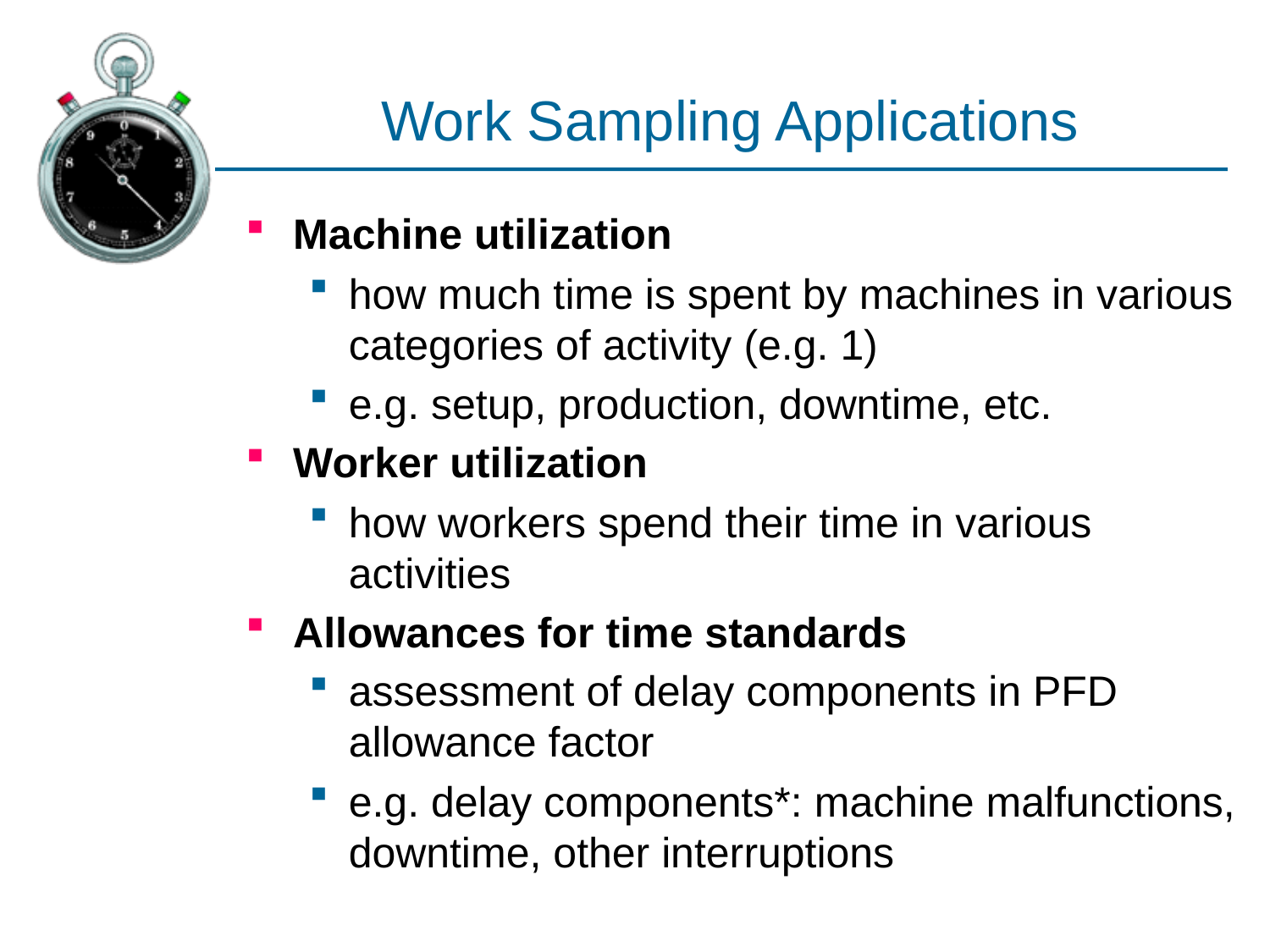

# Work Sampling Applications
Machine utilization
how much time is spent by machines in various categories of activity (e.g. 1)
e.g. setup, production, downtime, etc.
Worker utilization
how workers spend their time in various activities
Allowances for time standards
assessment of delay components in PFD allowance factor
e.g. delay components*: machine malfunctions, downtime, other interruptions